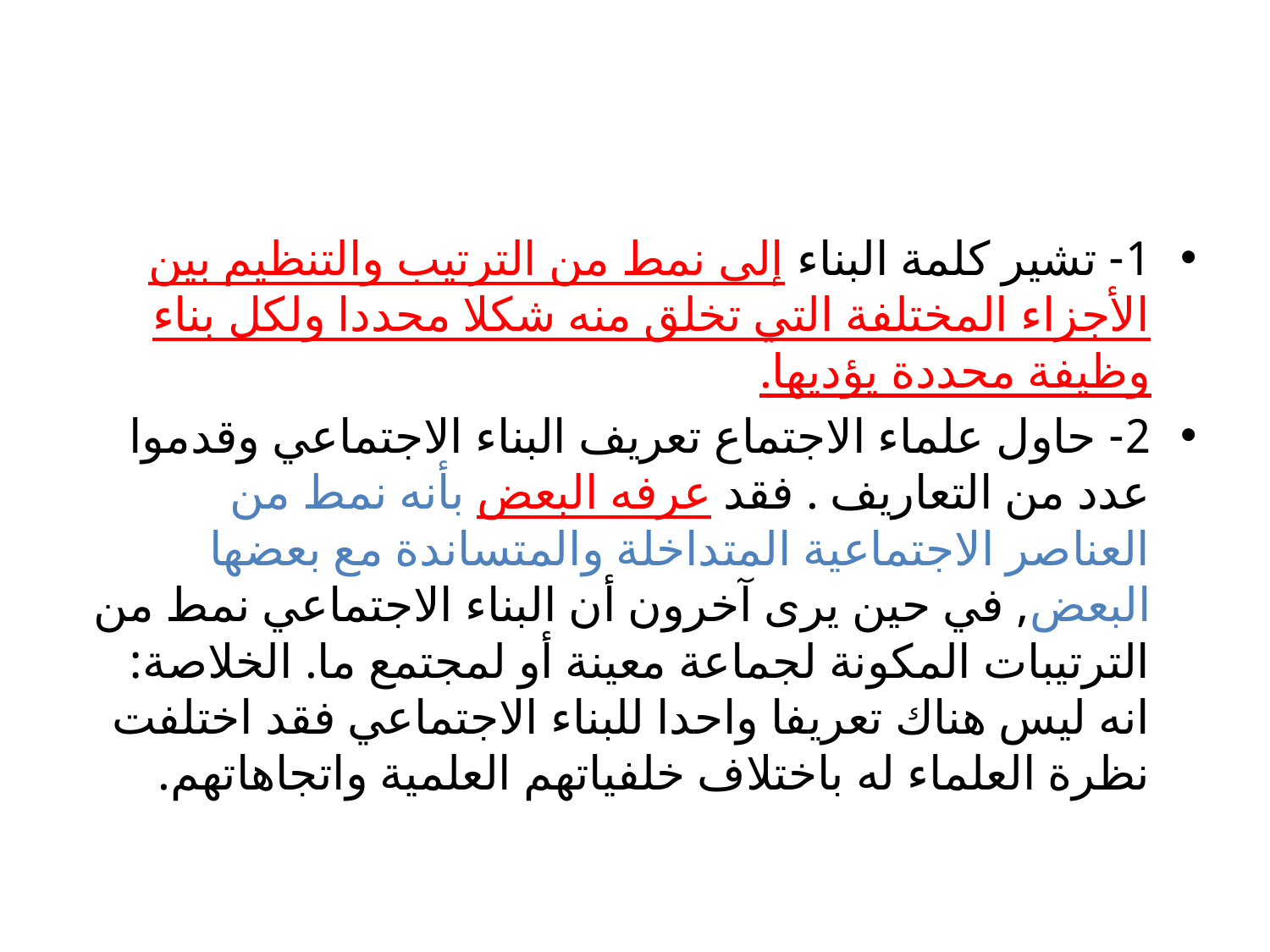

#
1- تشير كلمة البناء إلى نمط من الترتيب والتنظيم بين الأجزاء المختلفة التي تخلق منه شكلا محددا ولكل بناء وظيفة محددة يؤديها.
2- حاول علماء الاجتماع تعريف البناء الاجتماعي وقدموا عدد من التعاريف . فقد عرفه البعض بأنه نمط من العناصر الاجتماعية المتداخلة والمتساندة مع بعضها البعض, في حين يرى آخرون أن البناء الاجتماعي نمط من الترتيبات المكونة لجماعة معينة أو لمجتمع ما. الخلاصة: انه ليس هناك تعريفا واحدا للبناء الاجتماعي فقد اختلفت نظرة العلماء له باختلاف خلفياتهم العلمية واتجاهاتهم.